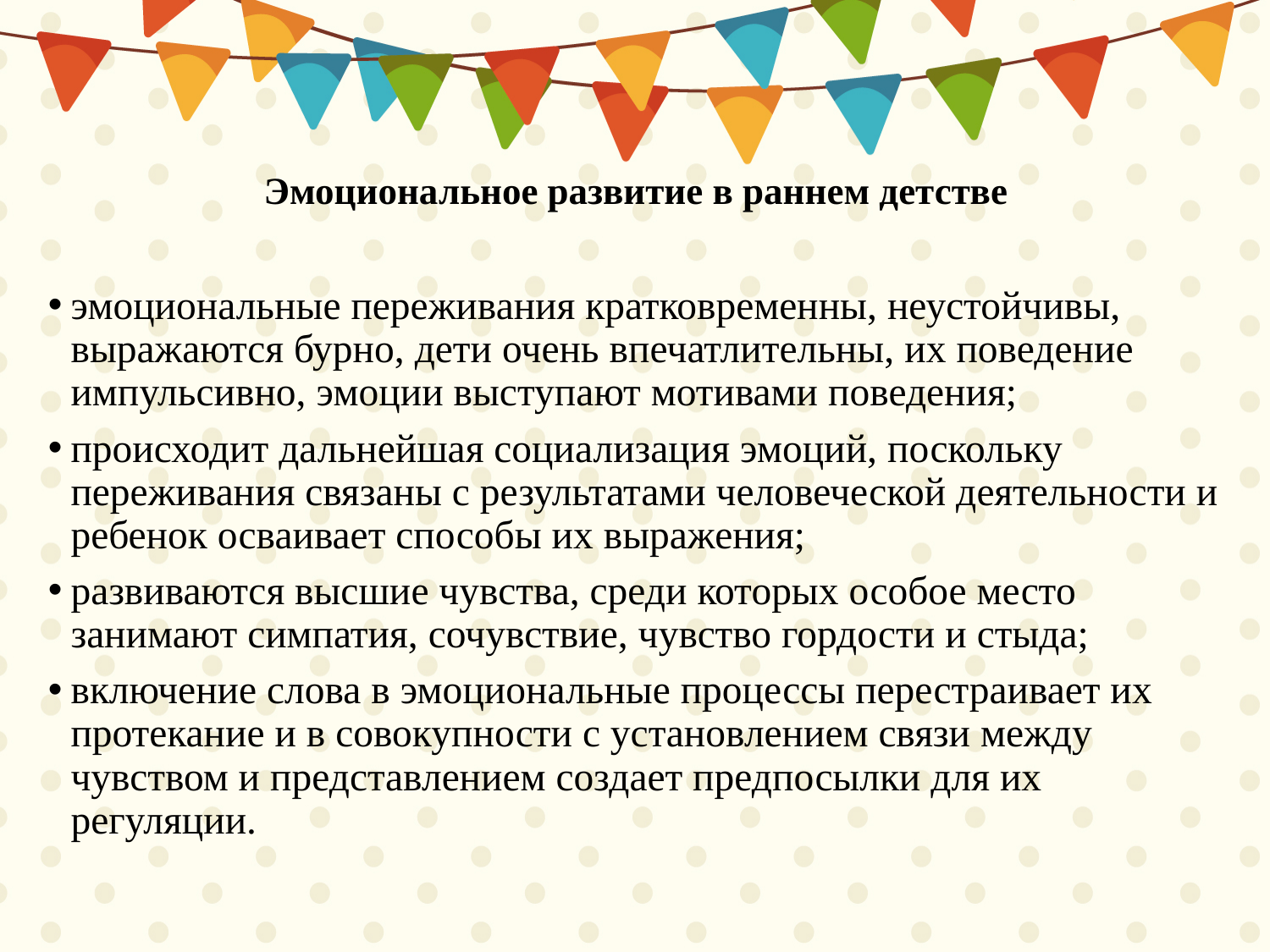

# Эмоциональное развитие в раннем детстве
эмоциональные переживания кратковременны, неустойчивы, выражаются бурно, дети очень впечатлительны, их поведение импульсивно, эмоции выступают мотивами поведения;
происходит дальнейшая социализация эмоций, поскольку переживания связаны с результатами человеческой деятельности и ребенок осваивает способы их выражения;
развиваются высшие чувства, среди которых особое место занимают симпатия, сочувствие, чувство гордости и стыда;
включение слова в эмоциональные процессы перестраивает их протекание и в совокупности с установлением связи между чувством и представлением создает предпосылки для их регуляции.